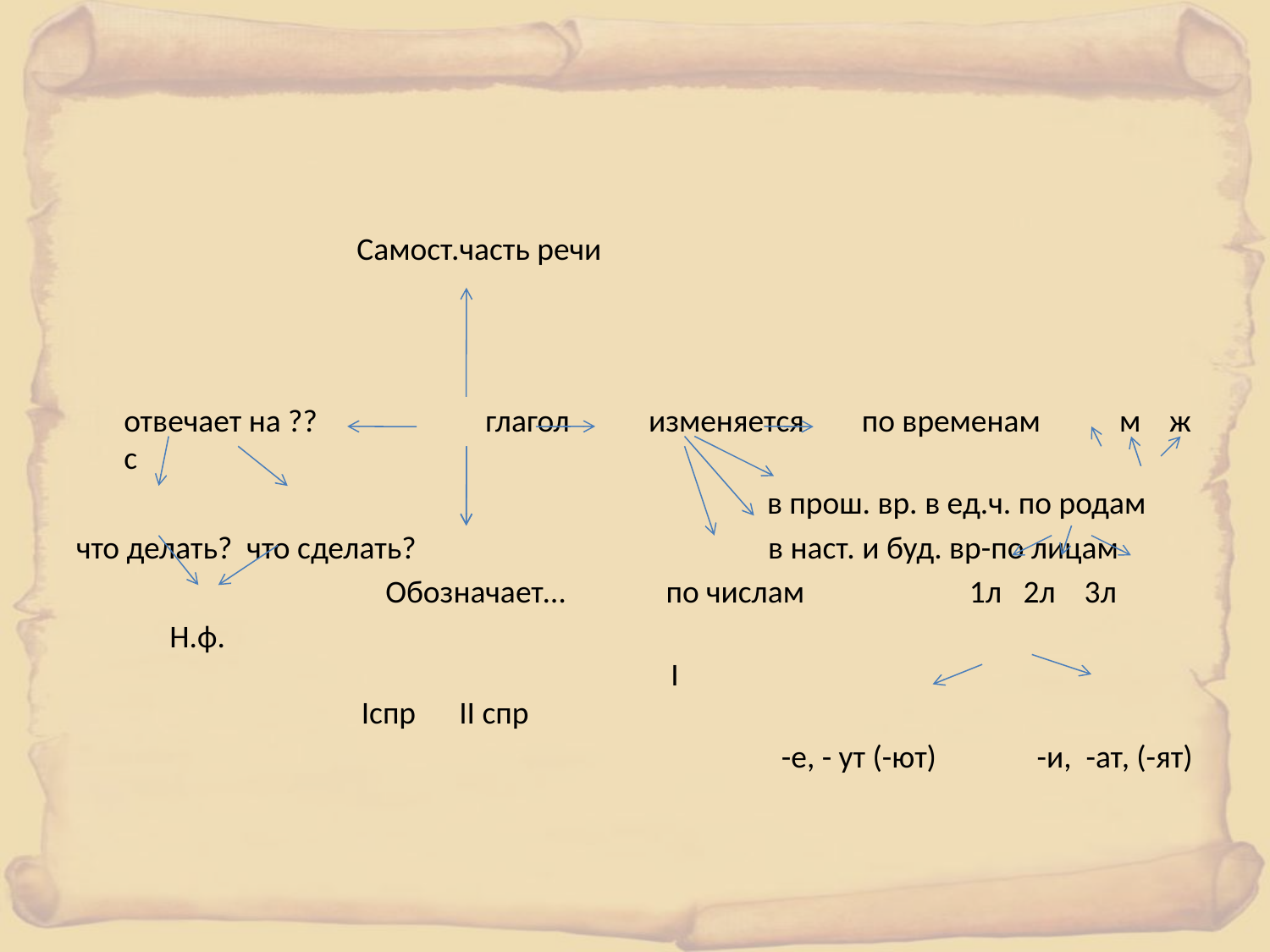

#
                                       Самост.часть речи

отвечает на ??	               глагол           изменяется        по временам           м    ж    с
                                                                                                в прош. вр. в ед.ч. по родам
что делать?  что сделать?                                                 в наст. и буд. вр-по лицам
                                           Обозначает…              по числам                       1л   2л    3л
             Н.ф.	                                                                                                                                                                                                                    I                                                                                                              Iспр      II спр
                                                                                                  -е, - ут (-ют)              -и,  -ат, (-ят)